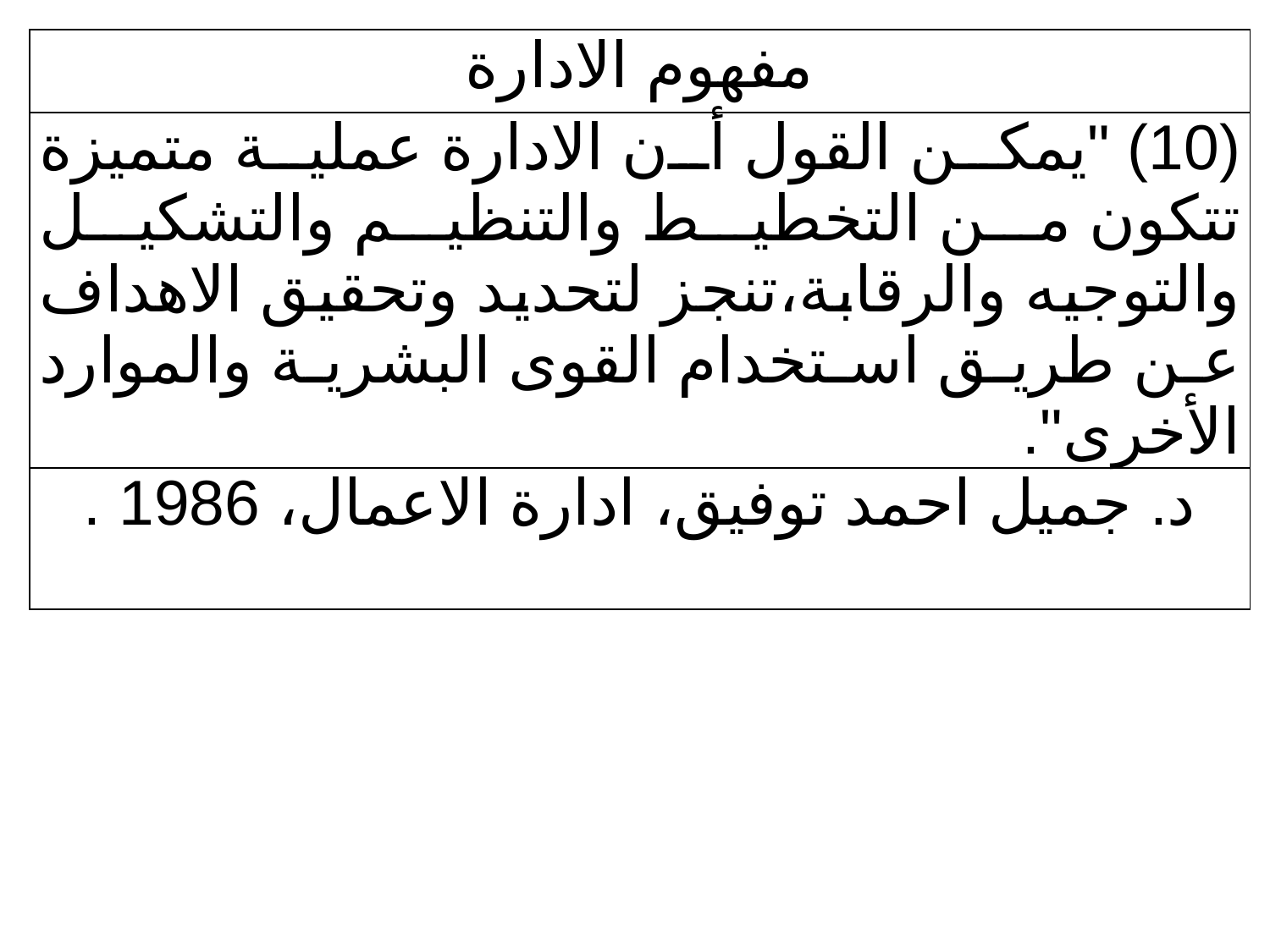

| مفهوم الادارة |
| --- |
| (10) "يمكن القول أن الادارة عملية متميزة تتكون من التخطيط والتنظيم والتشكيل والتوجيه والرقابة،تنجز لتحديد وتحقيق الاهداف عن طريق استخدام القوى البشرية والموارد الأخرى". |
| د. جميل احمد توفيق، ادارة الاعمال، 1986 . |